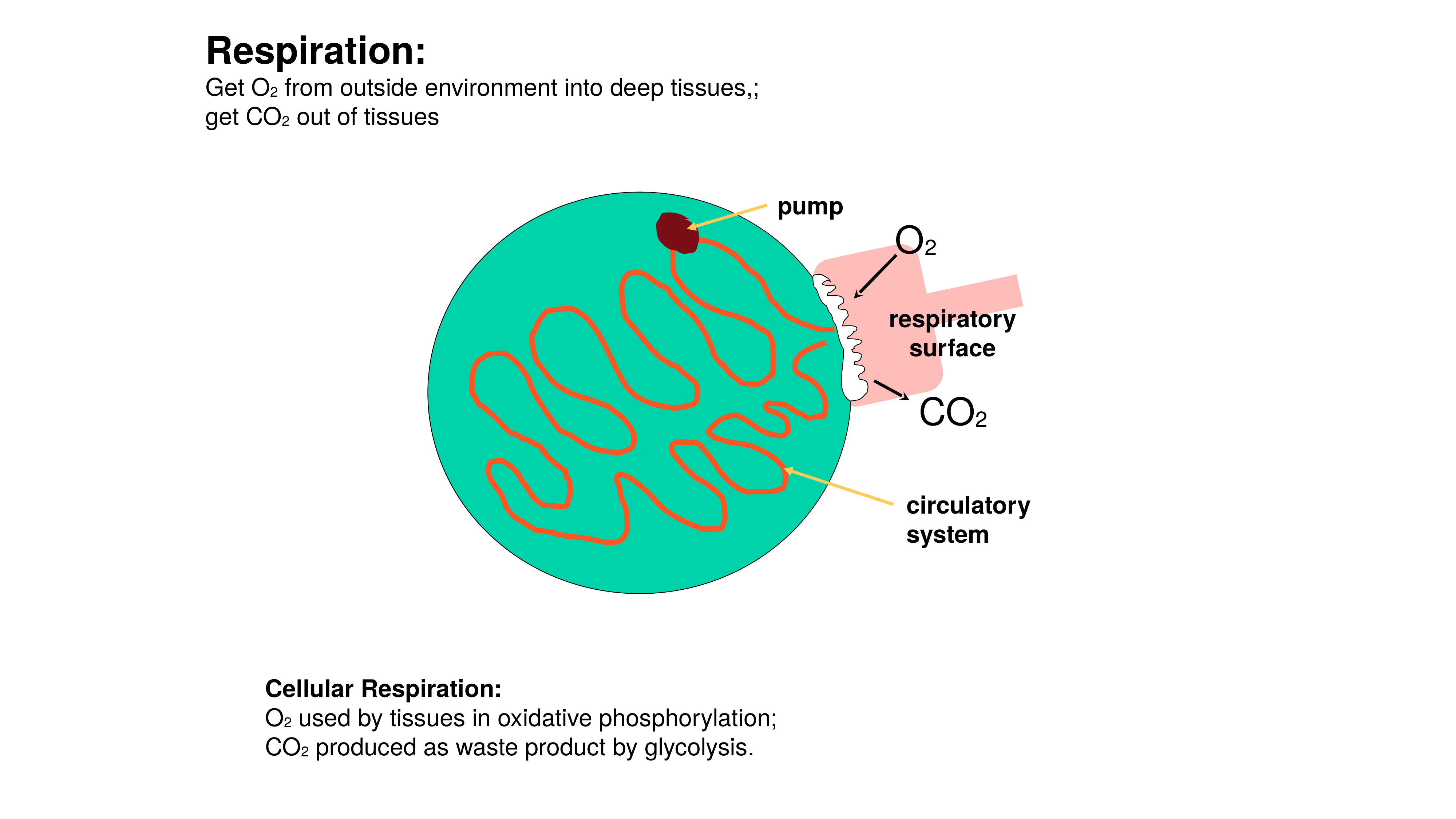

Respiration:
Get O2 from outside environment into deep tissues,;
get CO2 out of tissues
pump

respiratory
surface

circulatory system
O2

CO2

Cellular Respiration:
O2 used by tissues in oxidative phosphorylation;
CO2 produced as waste product by glycolysis.